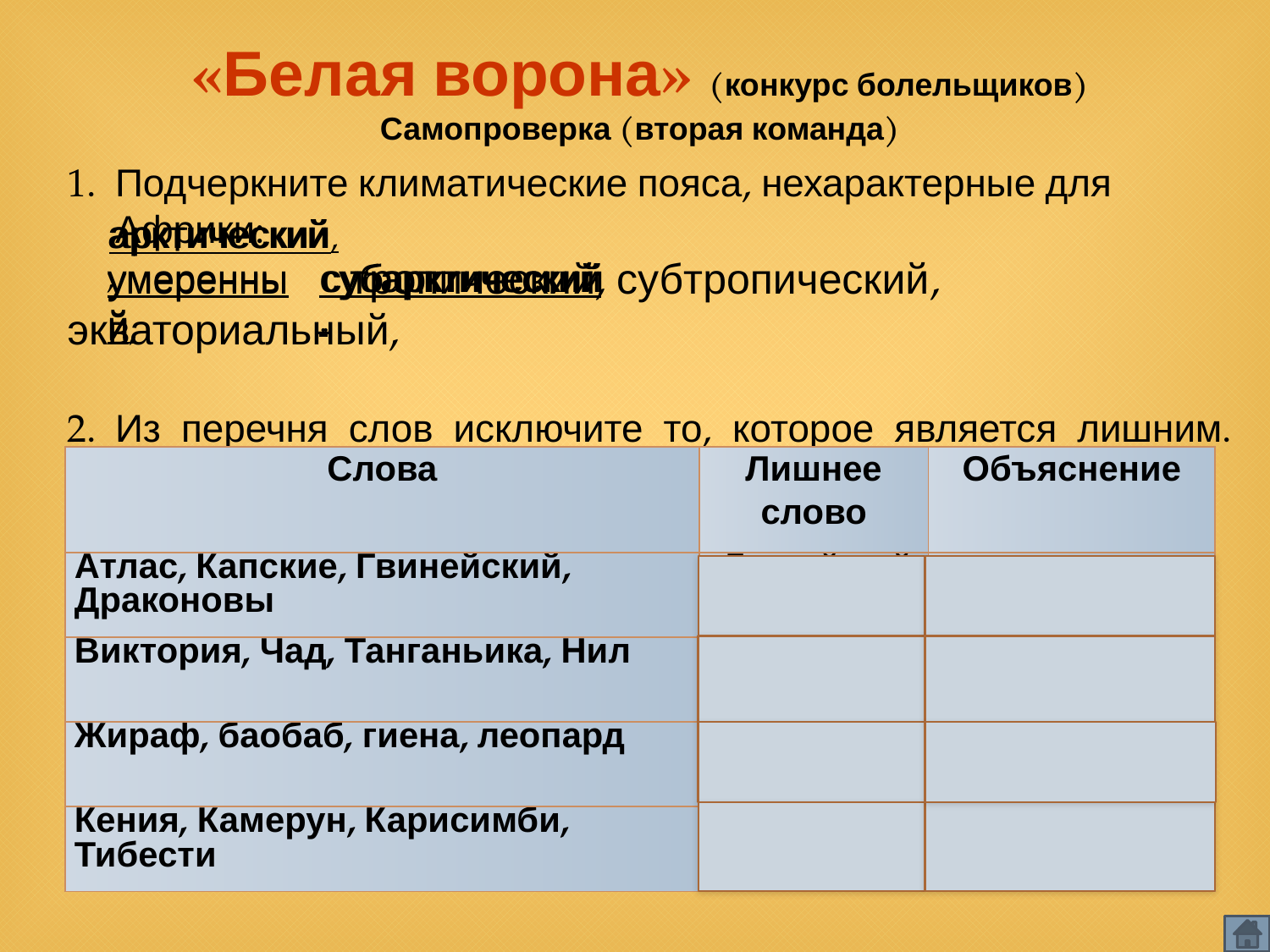

«Белая ворона» (конкурс болельщиков)
Самопроверка (вторая команда)

Подчеркните климатические пояса, нехарактерные для Африки:
                             тропический, субтропический, экваториальный,

Из перечня слов исключите то, которое является лишним. Объясните почему?

арктический,
арктический,
субарктический.
умеренный,
субарктический.
умеренный,
| Слова | Лишнее слово | Объяснение |
| --- | --- | --- |
| Атлас, Капские, Гвинейский, Драконовы | Гвинейский | залив, а не горы |
| Виктория, Чад, Танганьика, Нил | Нил | река, а не озеро |
| Жираф, баобаб, гиена, леопард | баобаб | растение, а не животное |
| Кения, Камерун, Карисимби, Тибести | Тибести | нагорье, а не вулкан |